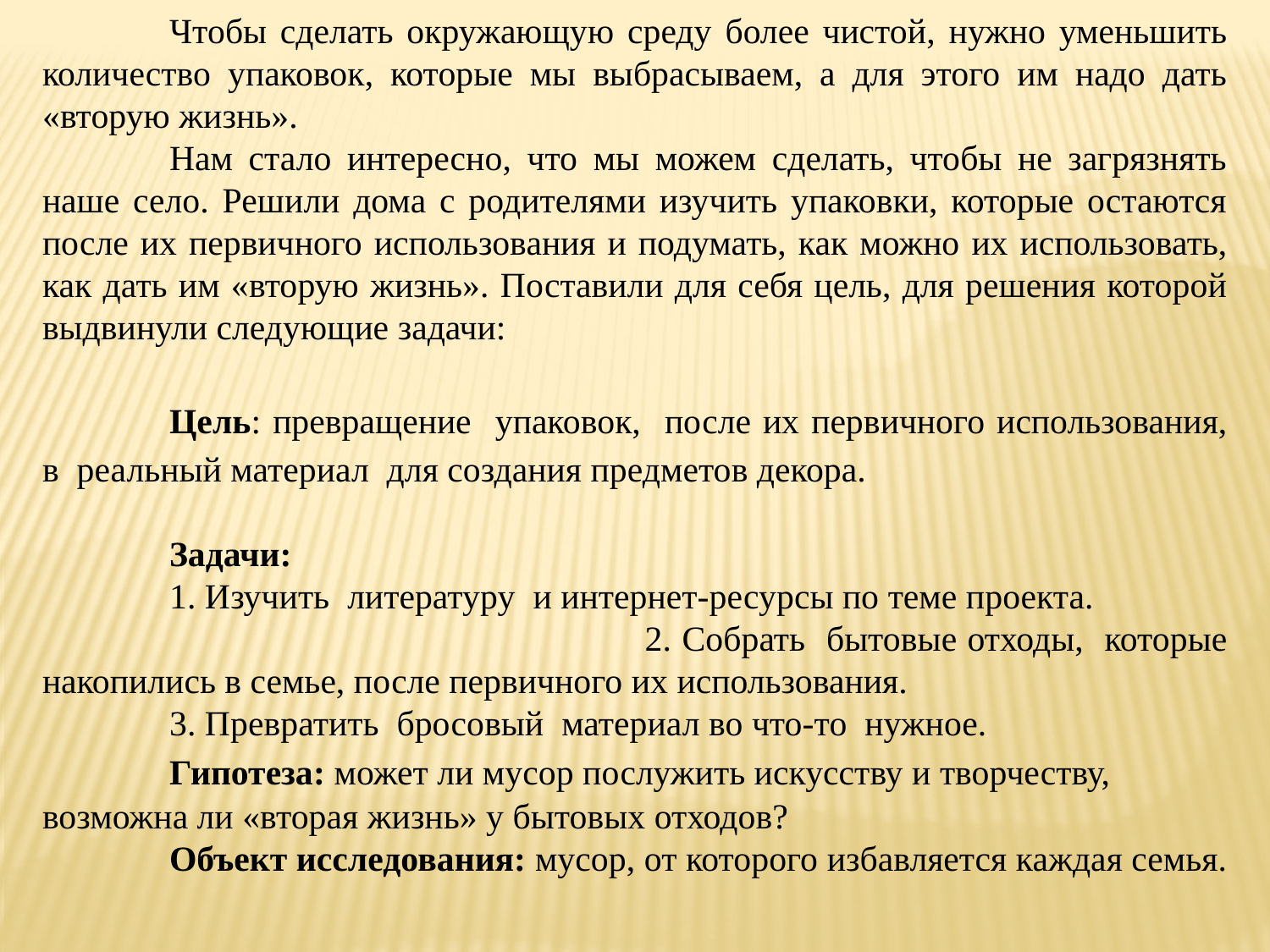

Чтобы сделать окружающую среду более чистой, нужно уменьшить количество упаковок, которые мы выбрасываем, а для этого им надо дать «вторую жизнь».
	Нам стало интересно, что мы можем сделать, чтобы не загрязнять наше село. Решили дома с родителями изучить упаковки, которые остаются после их первичного использования и подумать, как можно их использовать, как дать им «вторую жизнь». Поставили для себя цель, для решения которой выдвинули следующие задачи:
	Цель: превращение  упаковок,  после их первичного использования, в  реальный материал  для создания предметов декора.

	Задачи:
	1. Изучить  литературу  и интернет-ресурсы по теме проекта.                                                                        	2. Собрать  бытовые отходы,  которые накопились в семье, после первичного их использования.
	3. Превратить  бросовый  материал во что-то  нужное.                                       	Гипотеза: может ли мусор послужить искусству и творчеству, возможна ли «вторая жизнь» у бытовых отходов?
	Объект исследования: мусор, от которого избавляется каждая семья.